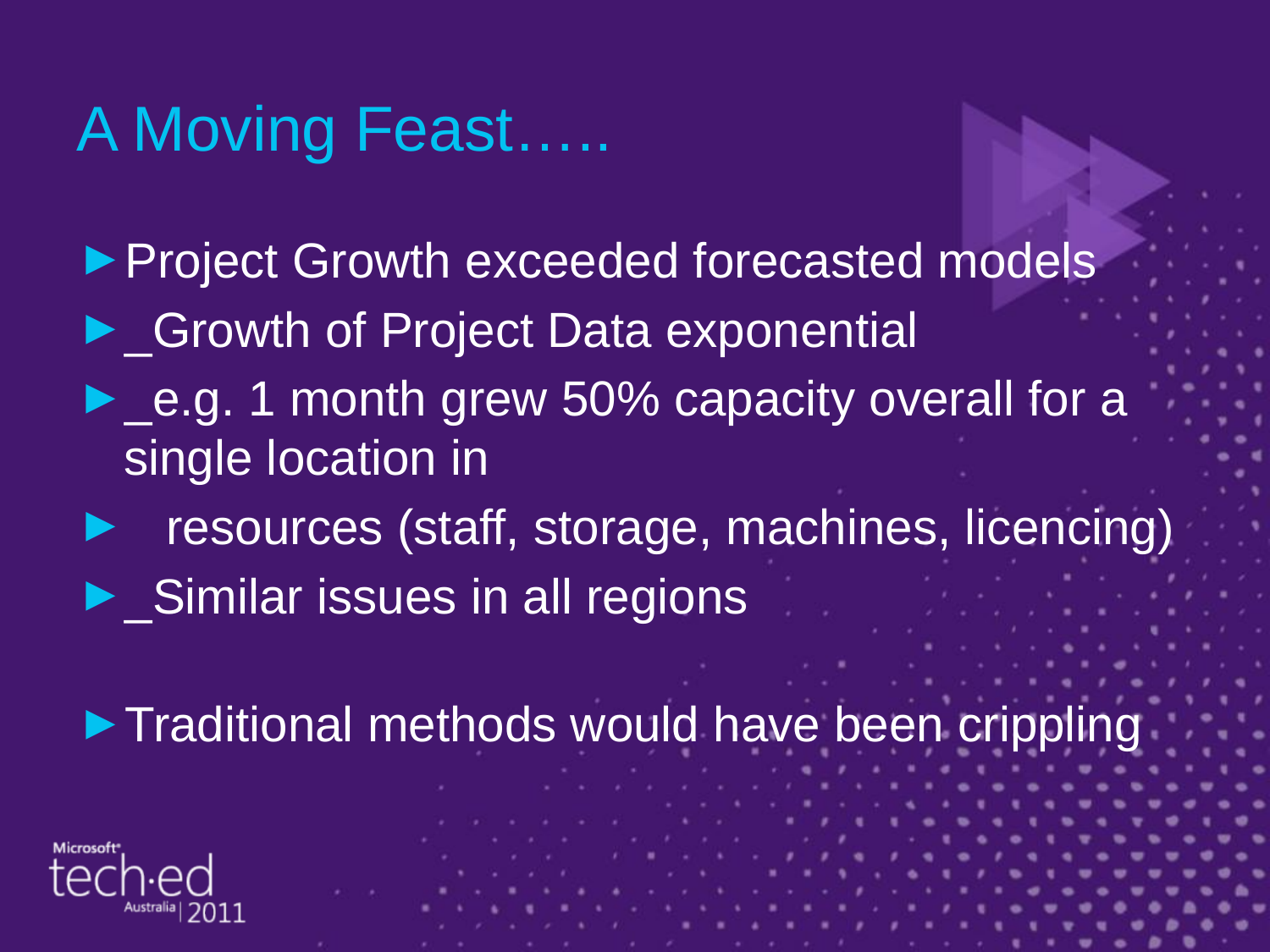

# A Moving Feast…..
Project Growth exceeded forecasted models
_Growth of Project Data exponential
_e.g. 1 month grew 50% capacity overall for a single location in
   resources (staff, storage, machines, licencing)
_Similar issues in all regions
Traditional methods would have been crippling